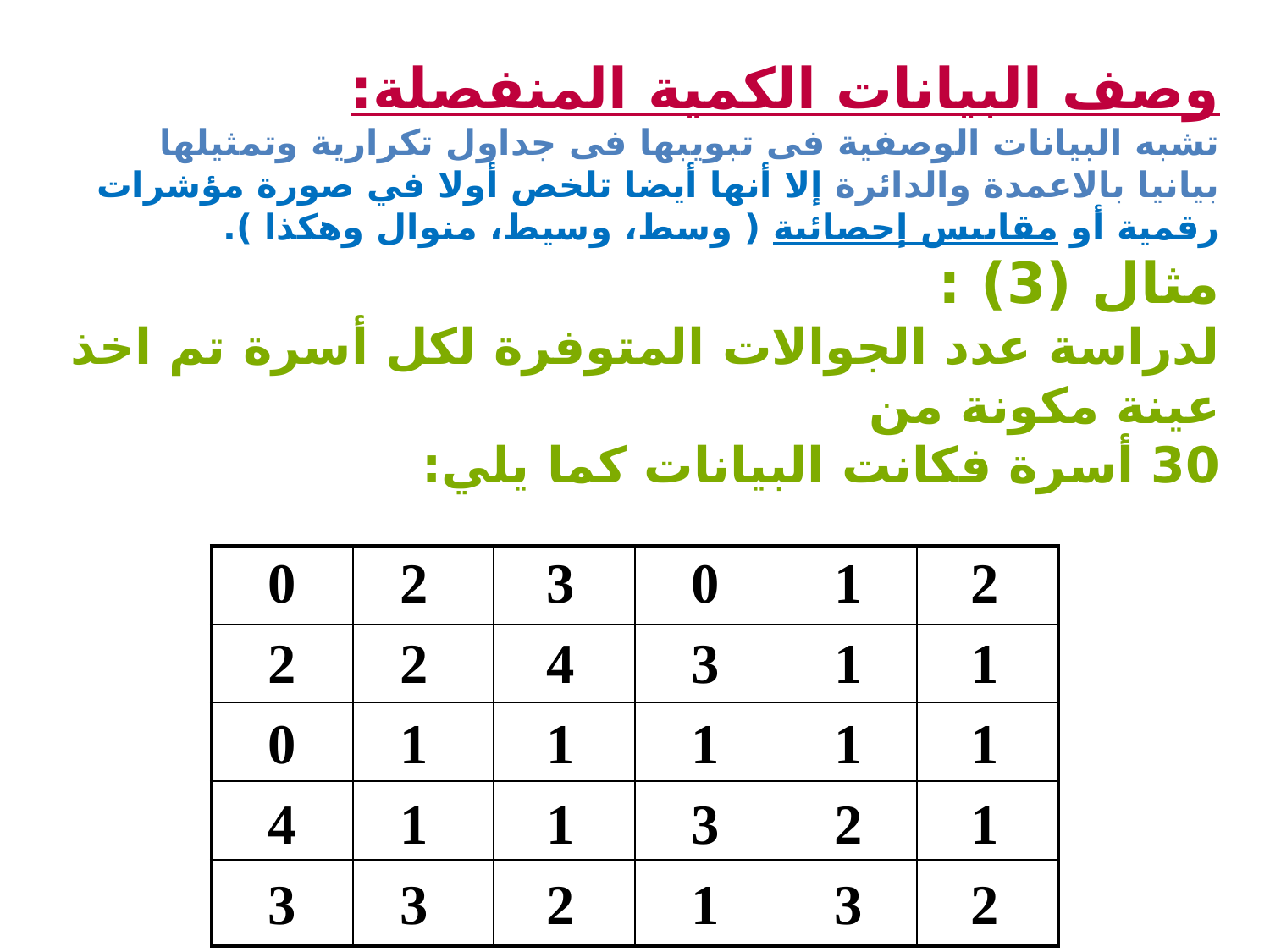

وصف البيانات الكمية المنفصلة:
تشبه البيانات الوصفية فى تبويبها فى جداول تكرارية وتمثيلها بيانيا بالاعمدة والدائرة إلا أنها أيضا تلخص أولا في صورة مؤشرات رقمية أو مقاييس إحصائية ( وسط، وسيط، منوال وهكذا ).
مثال (3) :
لدراسة عدد الجوالات المتوفرة لكل أسرة تم اخذ عينة مكونة من
30 أسرة فكانت البيانات كما يلي:
| 0 | 2 | 3 | 0 | 1 | 2 |
| --- | --- | --- | --- | --- | --- |
| 2 | 2 | 4 | 3 | 1 | 1 |
| 0 | 1 | 1 | 1 | 1 | 1 |
| 4 | 1 | 1 | 3 | 2 | 1 |
| 3 | 3 | 2 | 1 | 3 | 2 |
|  |  |  |  |  |  |
| --- | --- | --- | --- | --- | --- |
|  |  |  |  |  |  |
|  |  |  |  |  |  |
|  |  |  |  |  |  |
|  |  |  |  |  |  |